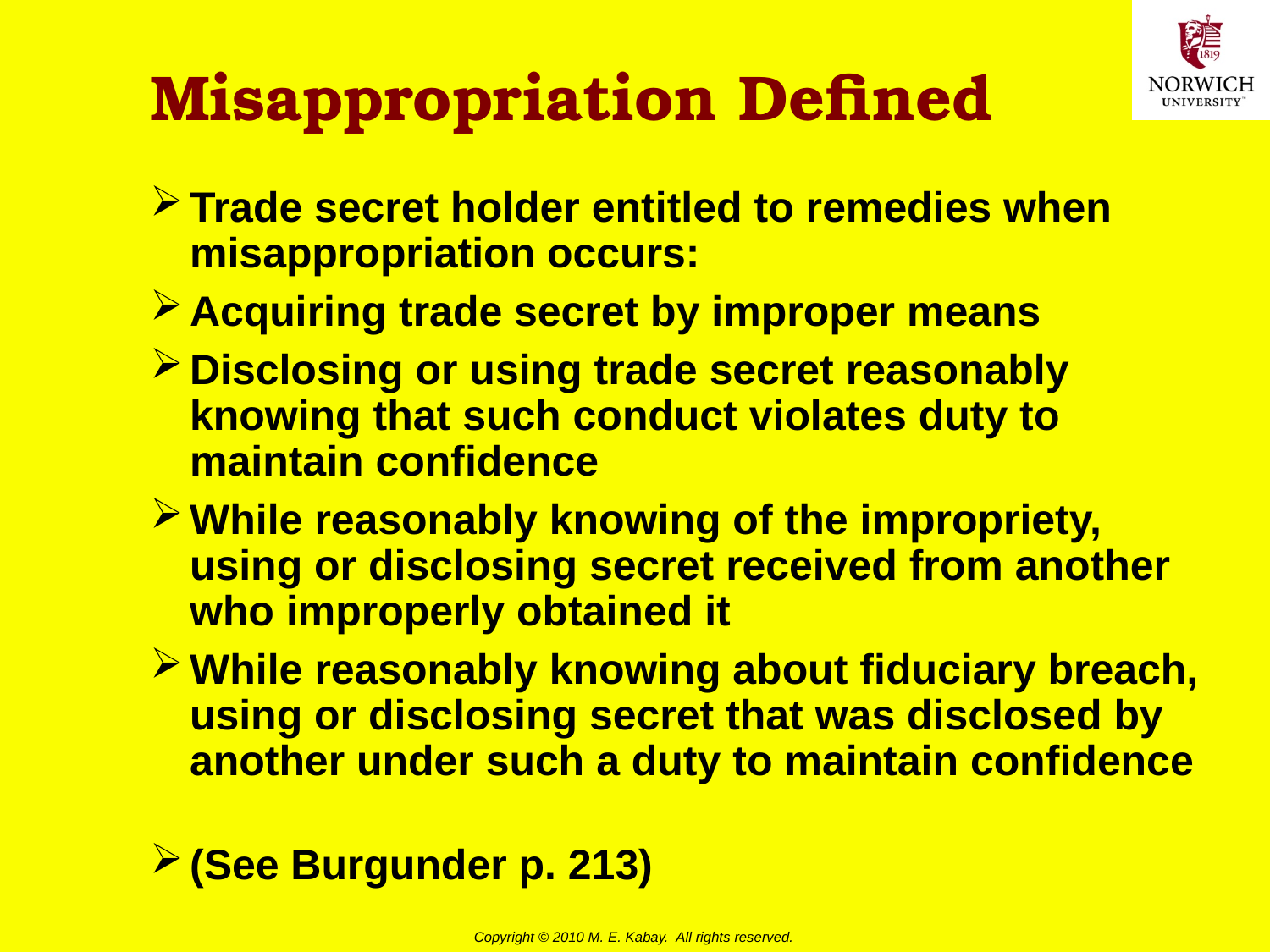

# Misappropriation Defined
Trade secret holder entitled to remedies when misappropriation occurs:
Acquiring trade secret by improper means
Disclosing or using trade secret reasonably knowing that such conduct violates duty to maintain confidence
While reasonably knowing of the impropriety, using or disclosing secret received from another who improperly obtained it
While reasonably knowing about fiduciary breach, using or disclosing secret that was disclosed by another under such a duty to maintain confidence
(See Burgunder p. 213)